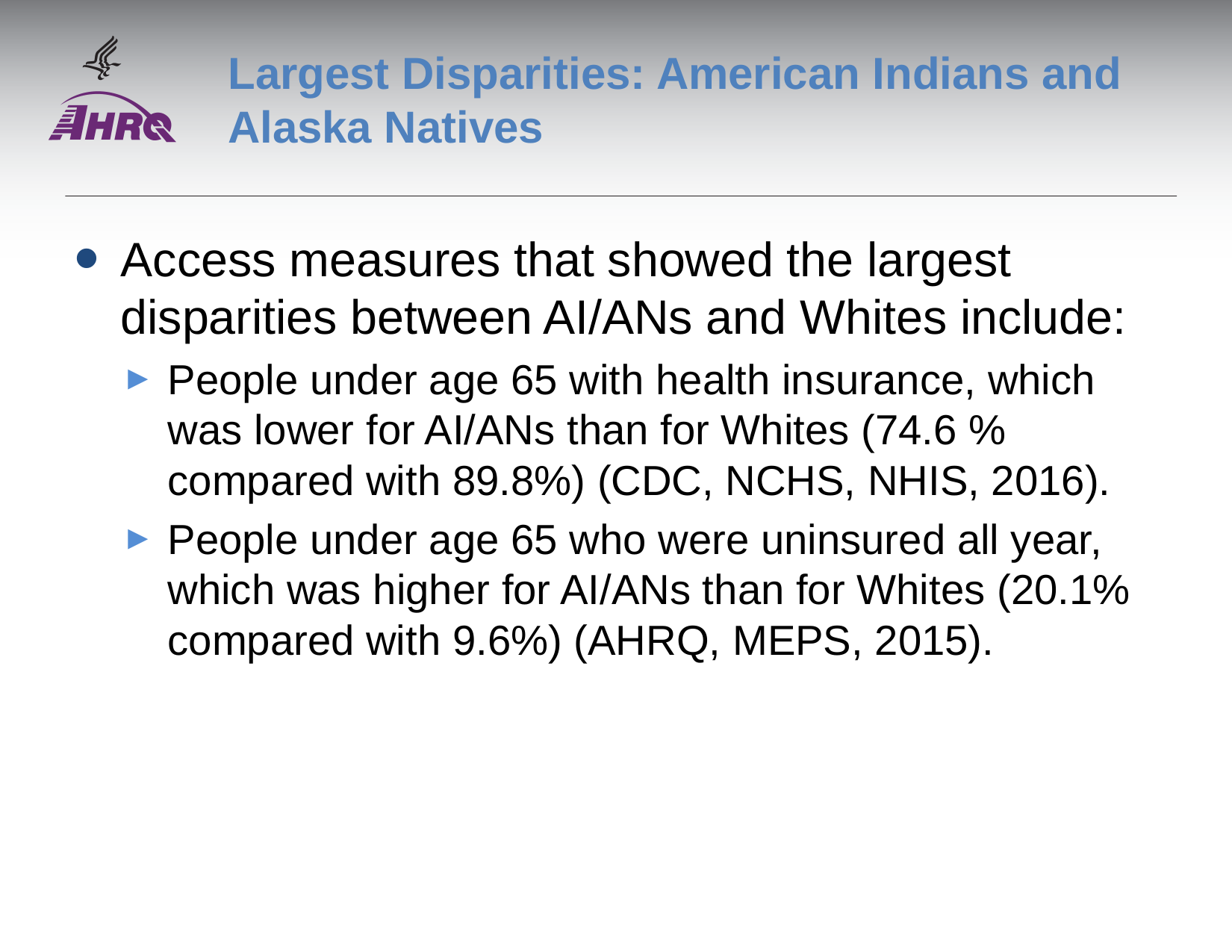

# Largest Disparities: American Indians and Alaska Natives
Access measures that showed the largest disparities between AI/ANs and Whites include:
People under age 65 with health insurance, which was lower for AI/ANs than for Whites (74.6 % compared with 89.8%) (CDC, NCHS, NHIS, 2016).
People under age 65 who were uninsured all year, which was higher for AI/ANs than for Whites (20.1% compared with 9.6%) (AHRQ, MEPS, 2015).